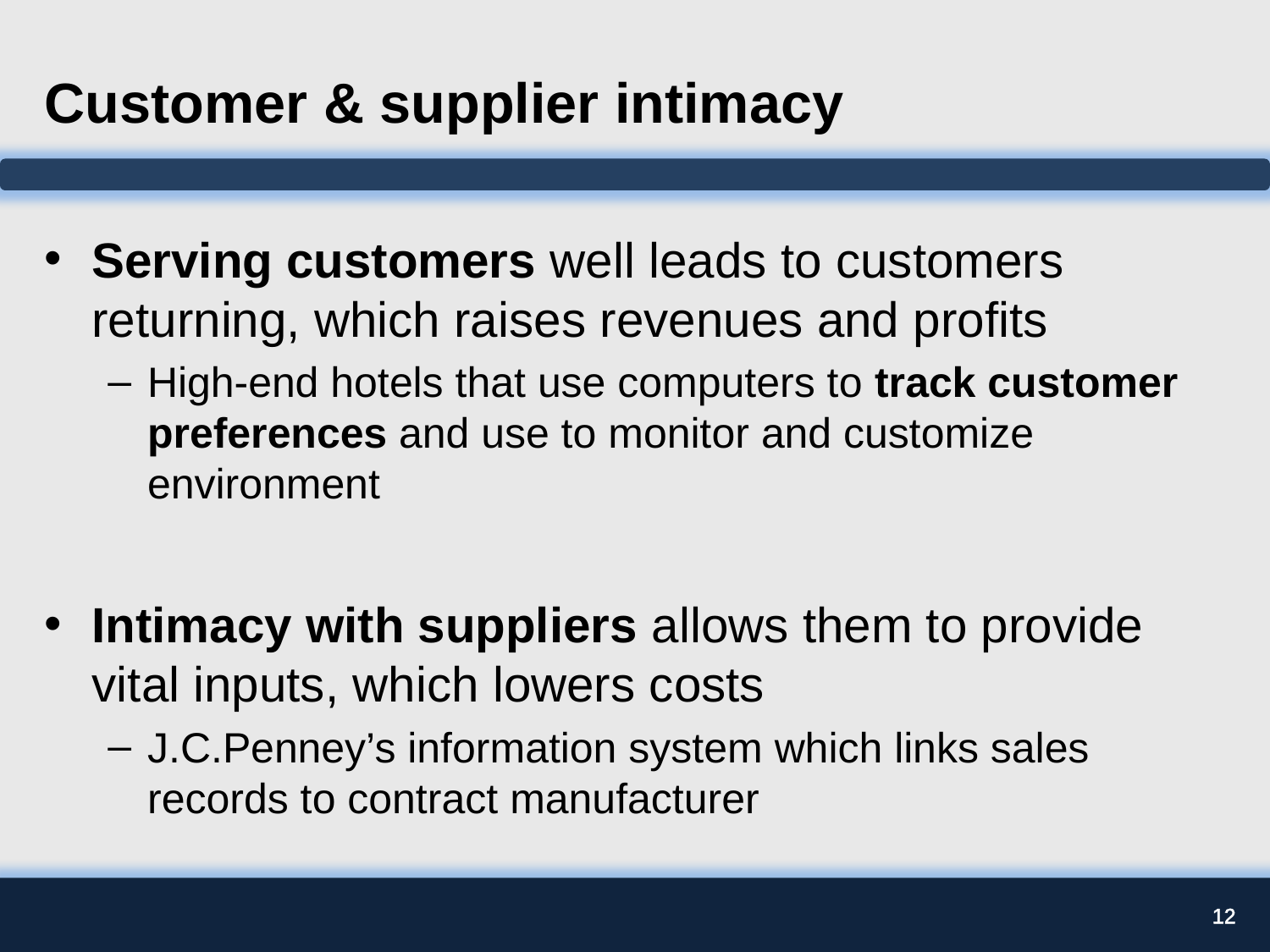

# Customer & supplier intimacy
Serving customers well leads to customers returning, which raises revenues and profits
High-end hotels that use computers to track customer preferences and use to monitor and customize environment

Intimacy with suppliers allows them to provide vital inputs, which lowers costs
J.C.Penney’s information system which links sales records to contract manufacturer

12